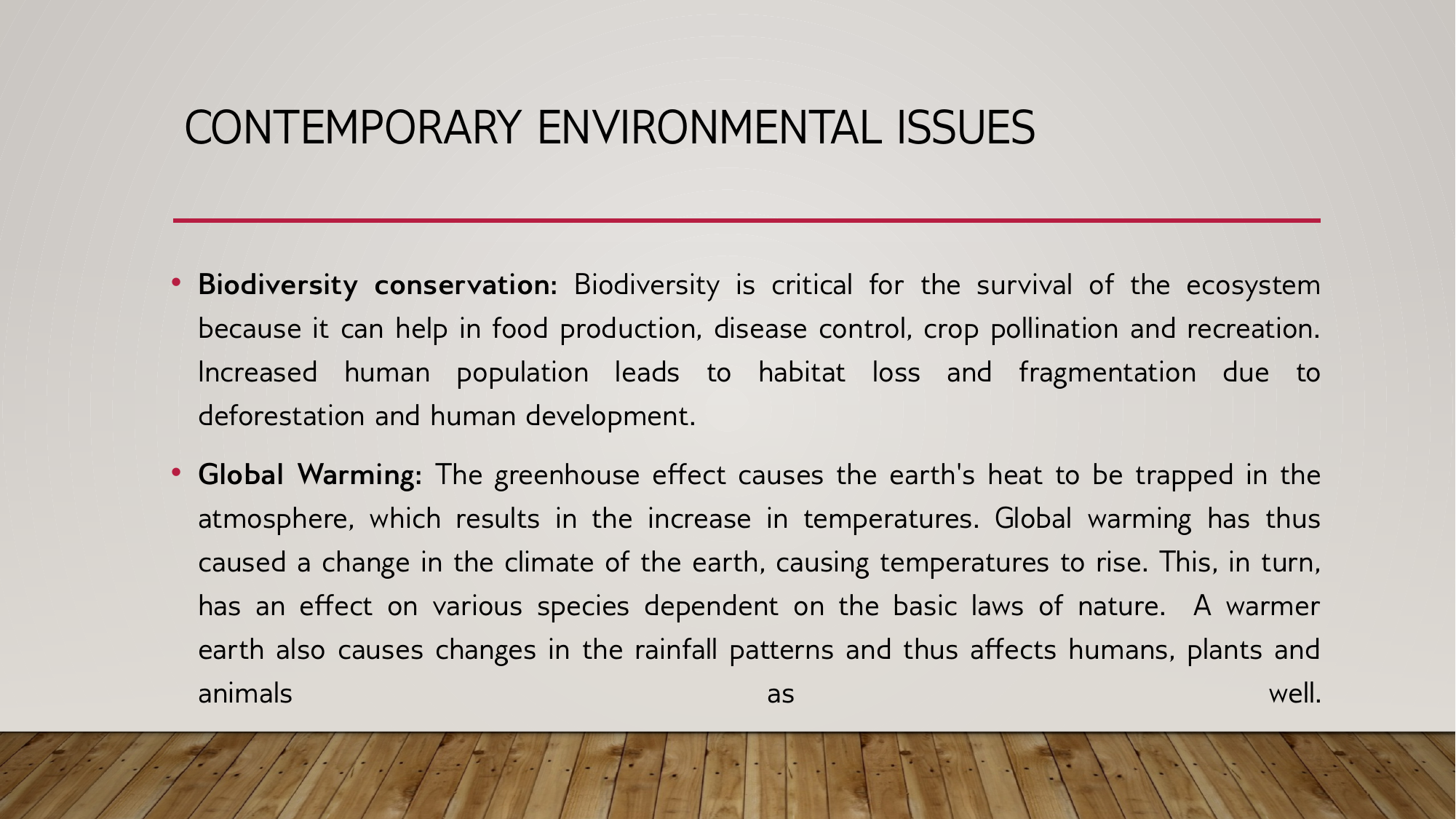

# CONTEMPORARY ENVIRONMENTAL ISSUES
Biodiversity conservation: Biodiversity is critical for the survival of the ecosystem because it can help in food production, disease control, crop pollination and recreation. Increased human population leads to habitat loss and fragmentation due to deforestation and human development.
Global Warming: The greenhouse effect causes the earth's heat to be trapped in the atmosphere, which results in the increase in temperatures. Global warming has thus caused a change in the climate of the earth, causing temperatures to rise. This, in turn, has an effect on various species dependent on the basic laws of nature.  A warmer earth also causes changes in the rainfall patterns and thus affects humans, plants and animals as well.